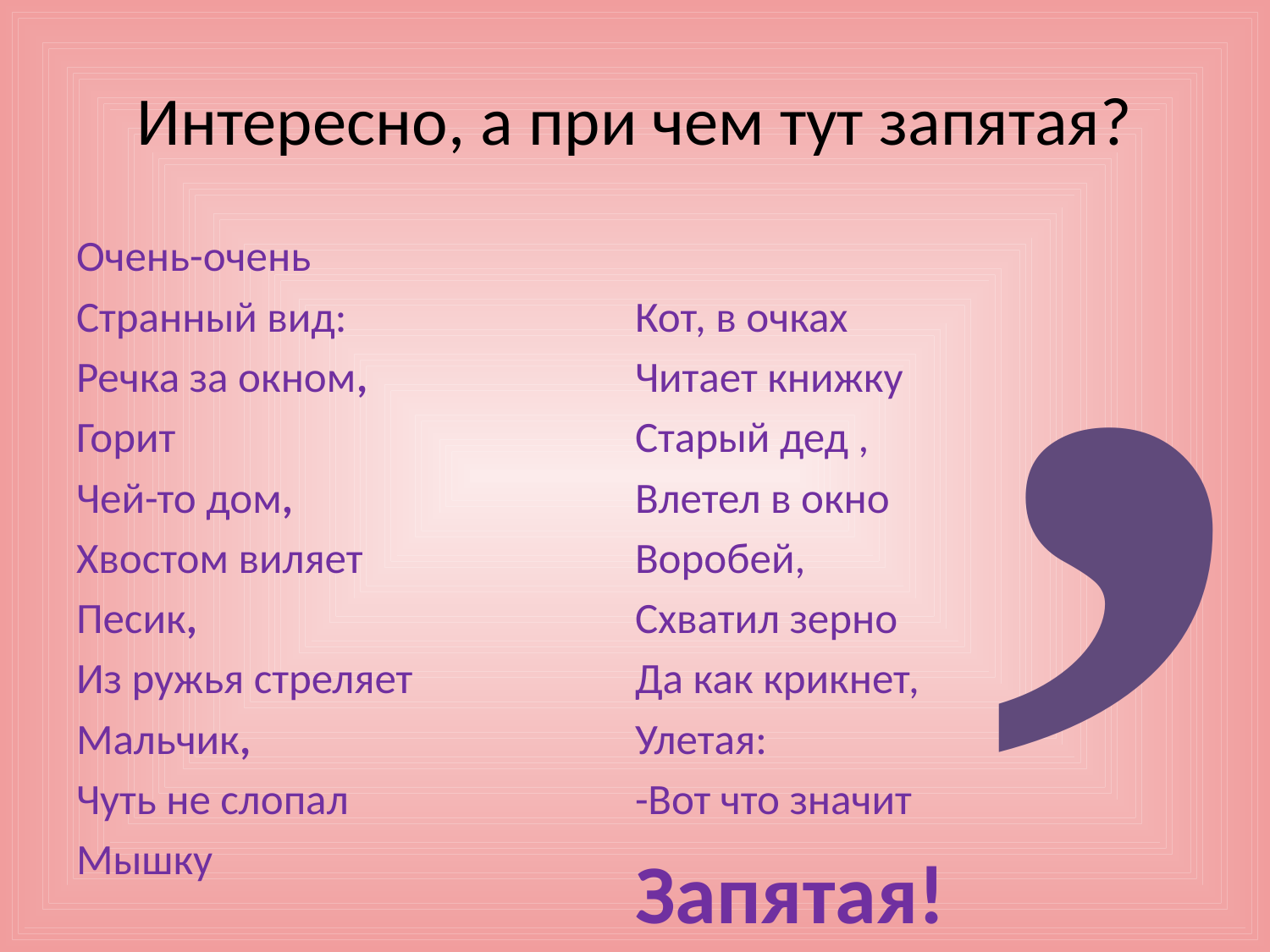

,
# Интересно, а при чем тут запятая?
Очень-очень
Странный вид:
Речка за окном,
Горит
Чей-то дом,
Хвостом виляет
Песик,
Из ружья стреляет
Мальчик,
Чуть не слопал
Мышку

Кот, в очках
Читает книжку
Старый дед ,
Влетел в окно
Воробей,
Схватил зерно
Да как крикнет,
Улетая:
-Вот что значит
Запятая!